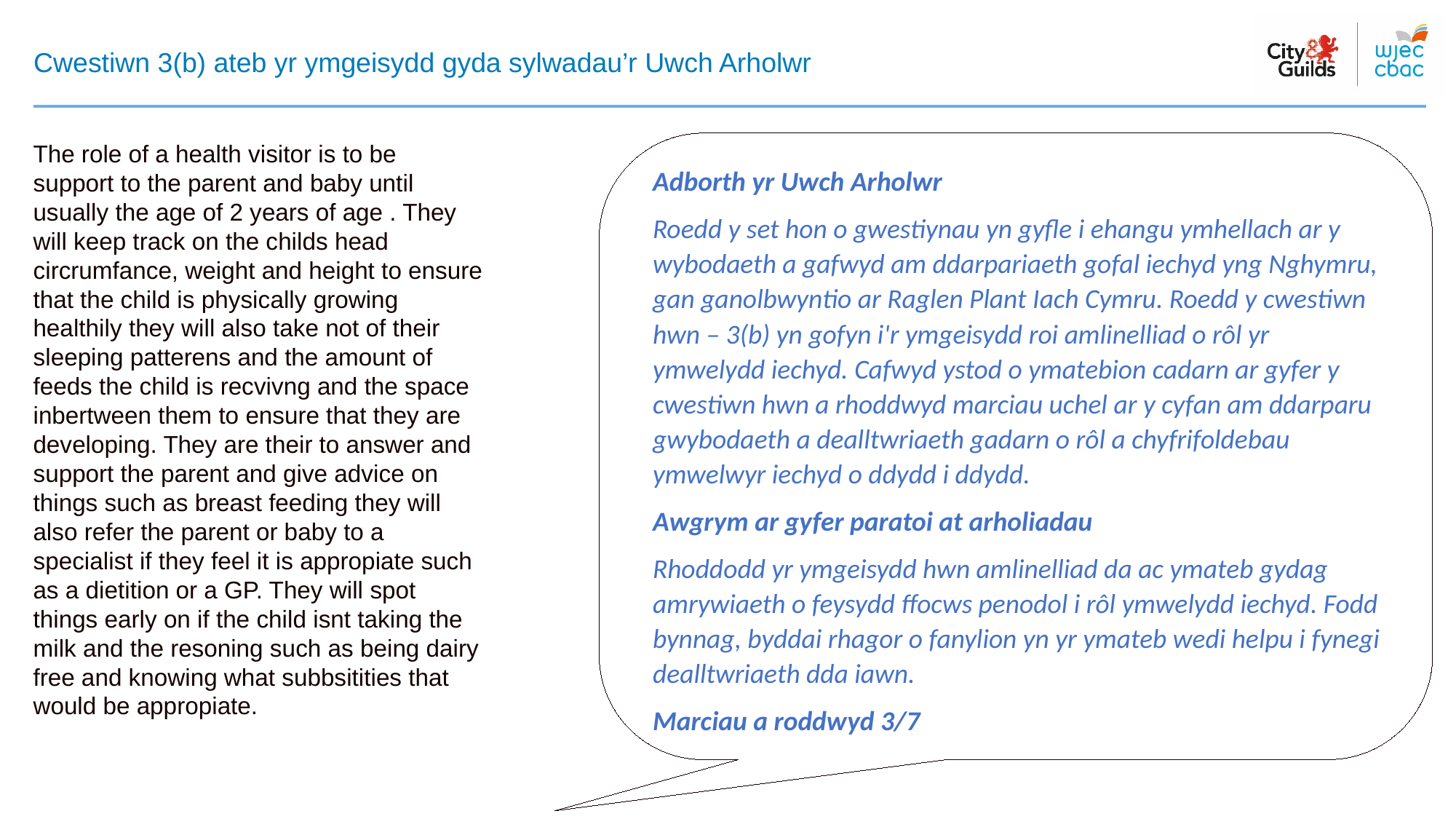

# Cwestiwn 3(b) ateb yr ymgeisydd gyda sylwadau’r Uwch Arholwr
The role of a health visitor is to be support to the parent and baby until usually the age of 2 years of age . They will keep track on the childs head circrumfance, weight and height to ensure that the child is physically growing healthily they will also take not of their sleeping patterens and the amount of feeds the child is recvivng and the space inbertween them to ensure that they are developing. They are their to answer and support the parent and give advice on things such as breast feeding they will also refer the parent or baby to a specialist if they feel it is appropiate such as a dietition or a GP. They will spot things early on if the child isnt taking the milk and the resoning such as being dairy free and knowing what subbsitities that would be appropiate.

Adborth yr Uwch Arholwr​
Roedd y set hon o gwestiynau yn gyfle i ehangu ymhellach ar y wybodaeth a gafwyd am ddarpariaeth gofal iechyd yng Nghymru, gan ganolbwyntio ar Raglen Plant Iach Cymru. Roedd y cwestiwn hwn – 3(b) yn gofyn i'r ymgeisydd roi amlinelliad o rôl yr ymwelydd iechyd. Cafwyd ystod o ymatebion cadarn ar gyfer y cwestiwn hwn a rhoddwyd marciau uchel ar y cyfan am ddarparu gwybodaeth a dealltwriaeth gadarn o rôl a chyfrifoldebau ymwelwyr iechyd o ddydd i ddydd.
Awgrym ar gyfer paratoi at arholiadau
Rhoddodd yr ymgeisydd hwn amlinelliad da ac ymateb gydag amrywiaeth o feysydd ffocws penodol i rôl ymwelydd iechyd. Fodd bynnag, byddai rhagor o fanylion yn yr ymateb wedi helpu i fynegi dealltwriaeth dda iawn.
Marciau a roddwyd 3/7